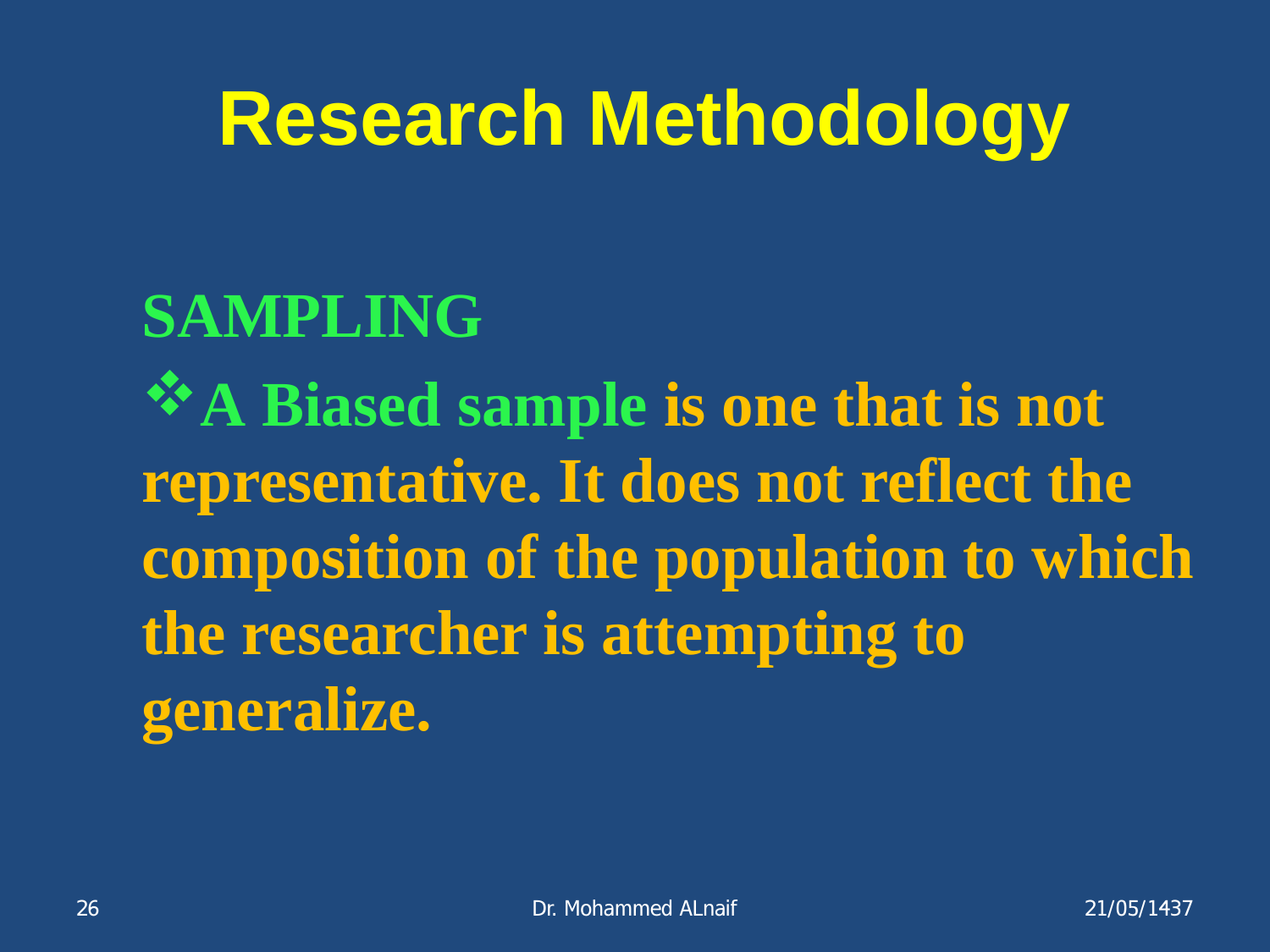

# Research Methodology
SAMPLING
A Biased sample is one that is not representative. It does not reflect the composition of the population to which the researcher is attempting to generalize.
26
Dr. Mohammed ALnaif
21/05/1437